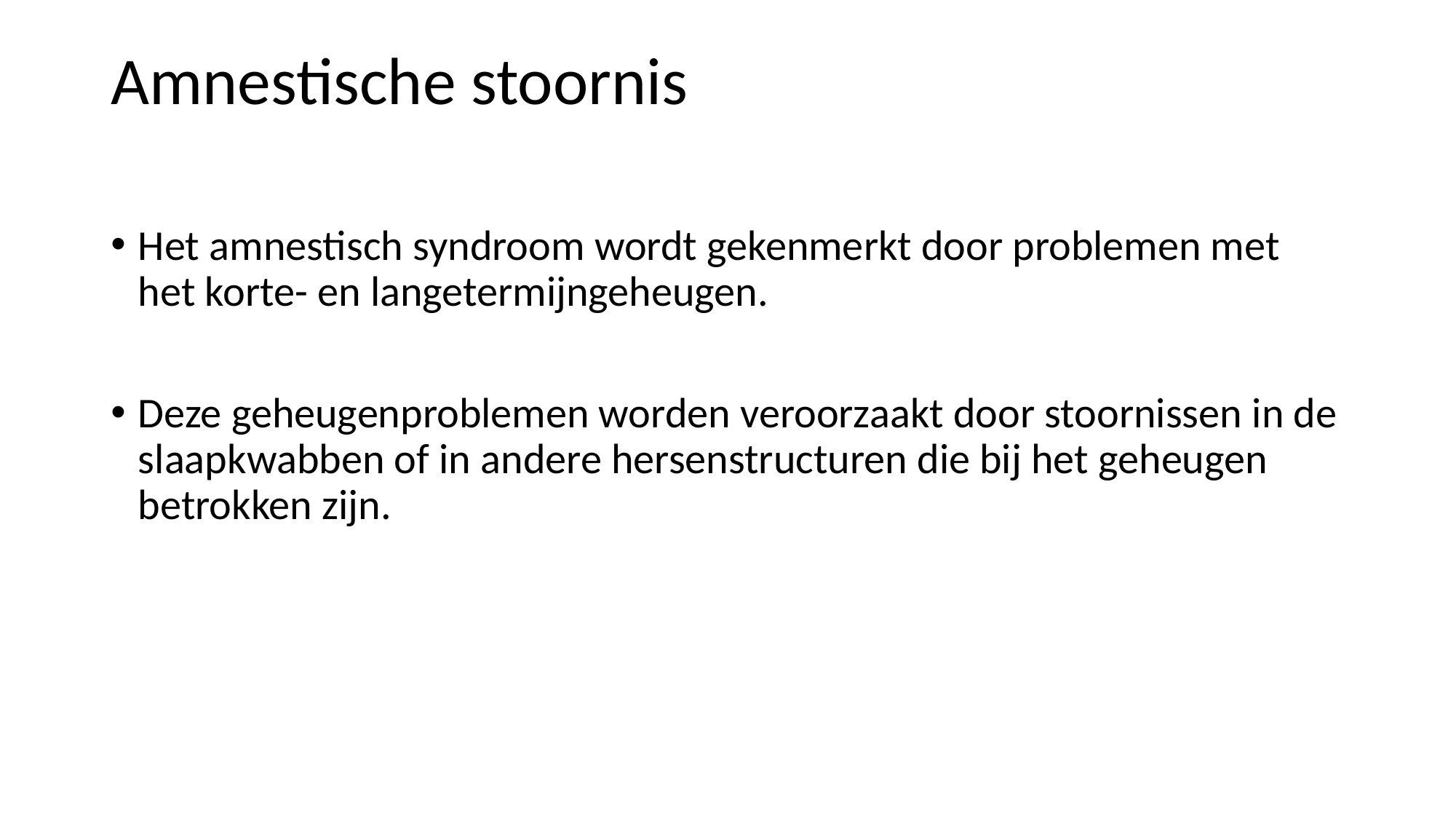

# Amnestische stoornis
Het amnestisch syndroom wordt gekenmerkt door problemen met het korte- en langetermijngeheugen.

Deze geheugenproblemen worden veroorzaakt door stoornissen in de slaapkwabben of in andere hersenstructuren die bij het geheugen betrokken zijn.